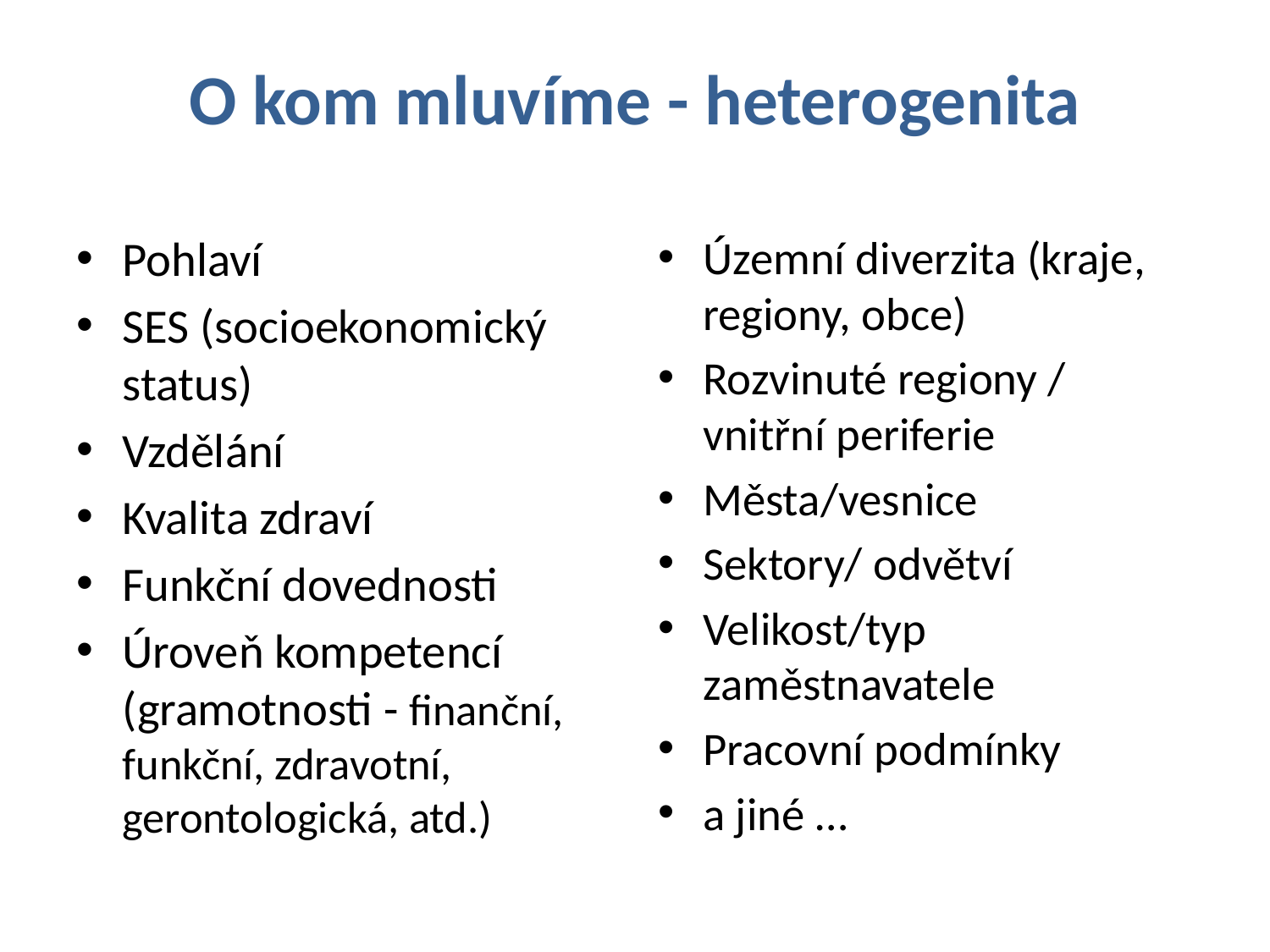

# O kom mluvíme - heterogenita
Pohlaví
SES (socioekonomický status)
Vzdělání
Kvalita zdraví
Funkční dovednosti
Úroveň kompetencí (gramotnosti - finanční, funkční, zdravotní, gerontologická, atd.)
Územní diverzita (kraje, regiony, obce)
Rozvinuté regiony / vnitřní periferie
Města/vesnice
Sektory/ odvětví
Velikost/typ zaměstnavatele
Pracovní podmínky
a jiné …